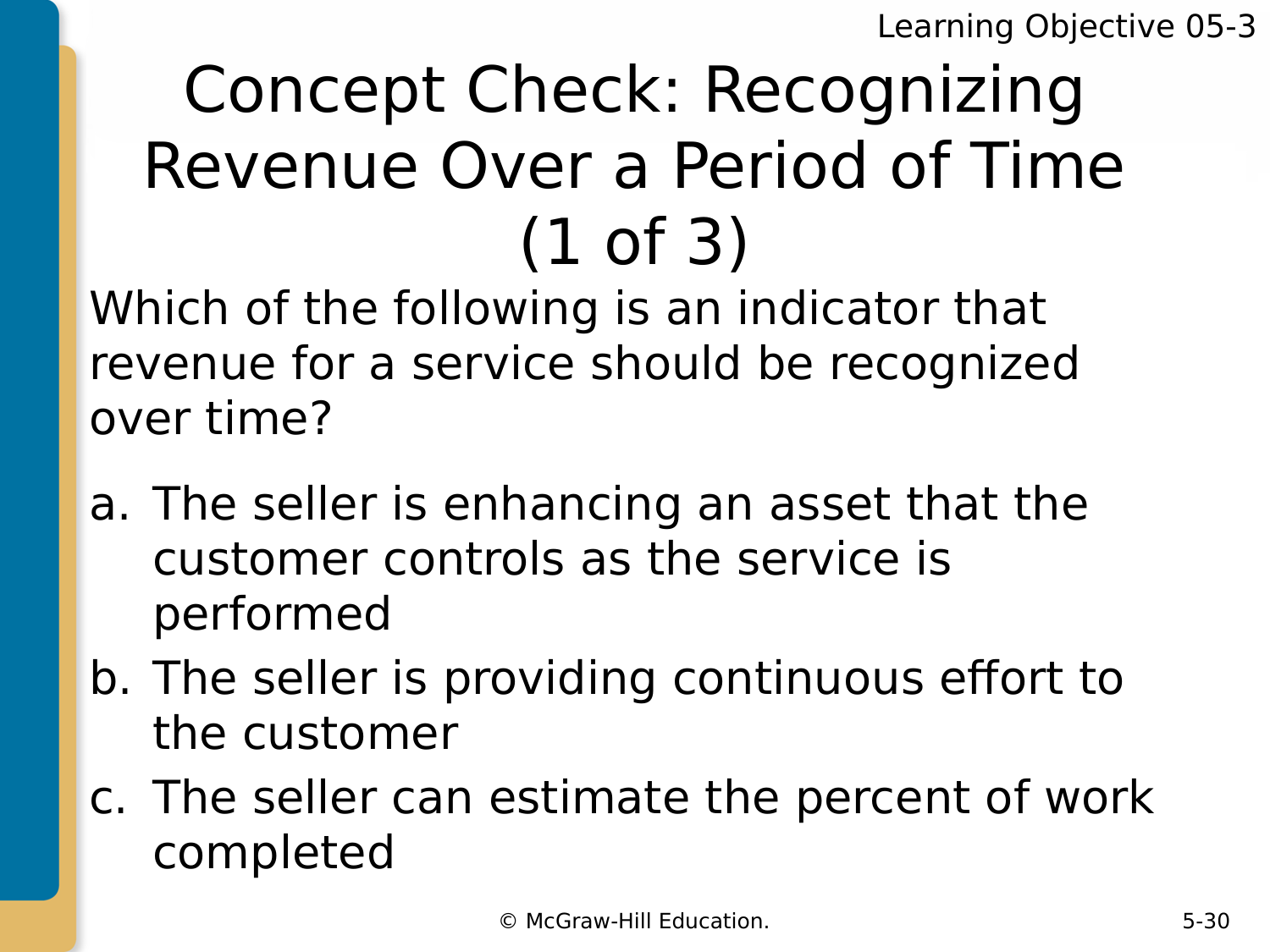

Learning Objective 05-3
# Concept Check: Recognizing Revenue Over a Period of Time (1 of 3)
Which of the following is an indicator that revenue for a service should be recognized over time?
The seller is enhancing an asset that the customer controls as the service is performed
The seller is providing continuous effort to the customer
The seller can estimate the percent of work completed